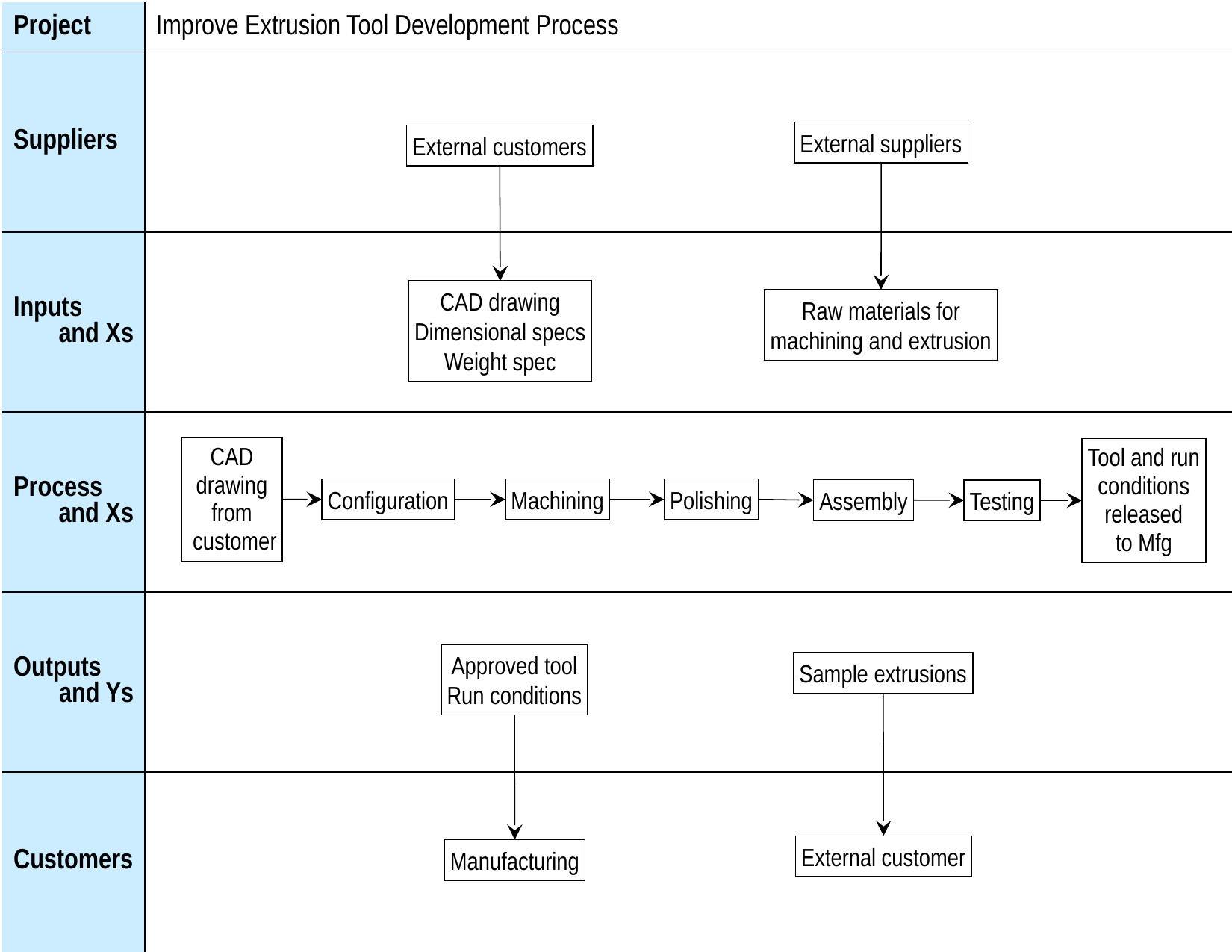

| Project | Improve Extrusion Tool Development Process |
| --- | --- |
| Suppliers |  |
| Inputs and Xs |  |
| Process and Xs |  |
| Outputs and Ys |  |
| Customers |  |
External suppliers
External customers
CAD drawing
Dimensional specs
Weight spec
Raw materials for
machining and extrusion
CAD
drawing
from
 customer
Tool and run
conditions
released
to Mfg
Configuration
Machining
Polishing
Assembly
Testing
Approved tool
Run conditions
Sample extrusions
External customer
Manufacturing